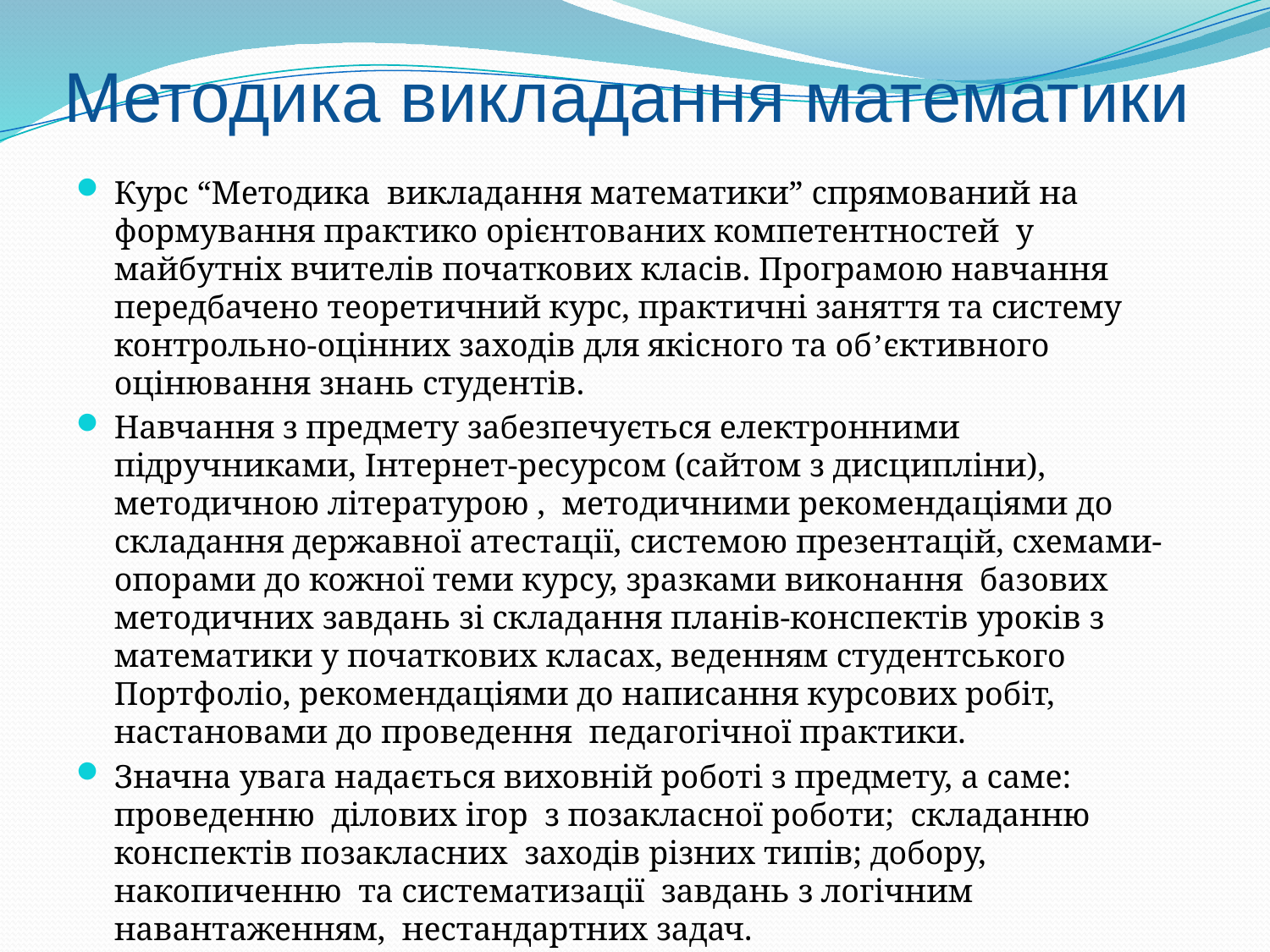

# Методика викладання математики
Курс “Методика  викладання математики” спрямований на формування практико орієнтованих компетентностей  у майбутніх вчителів початкових класів. Програмою навчання передбачено теоретичний курс, практичні заняття та систему контрольно-оцінних заходів для якісного та об’єктивного оцінювання знань студентів.
Навчання з предмету забезпечується електронними підручниками, Інтернет-ресурсом (сайтом з дисципліни), методичною літературою ,  методичними рекомендаціями до складання державної атестації, системою презентацій, схемами-опорами до кожної теми курсу, зразками виконання  базових методичних завдань зі складання планів-конспектів уроків з математики у початкових класах, веденням студентського Портфоліо, рекомендаціями до написання курсових робіт, настановами до проведення  педагогічної практики.
Значна увага надається виховній роботі з предмету, а саме: проведенню  ділових ігор  з позакласної роботи;  складанню  конспектів позакласних  заходів різних типів; добору, накопиченню  та систематизації  завдань з логічним навантаженням,  нестандартних задач.